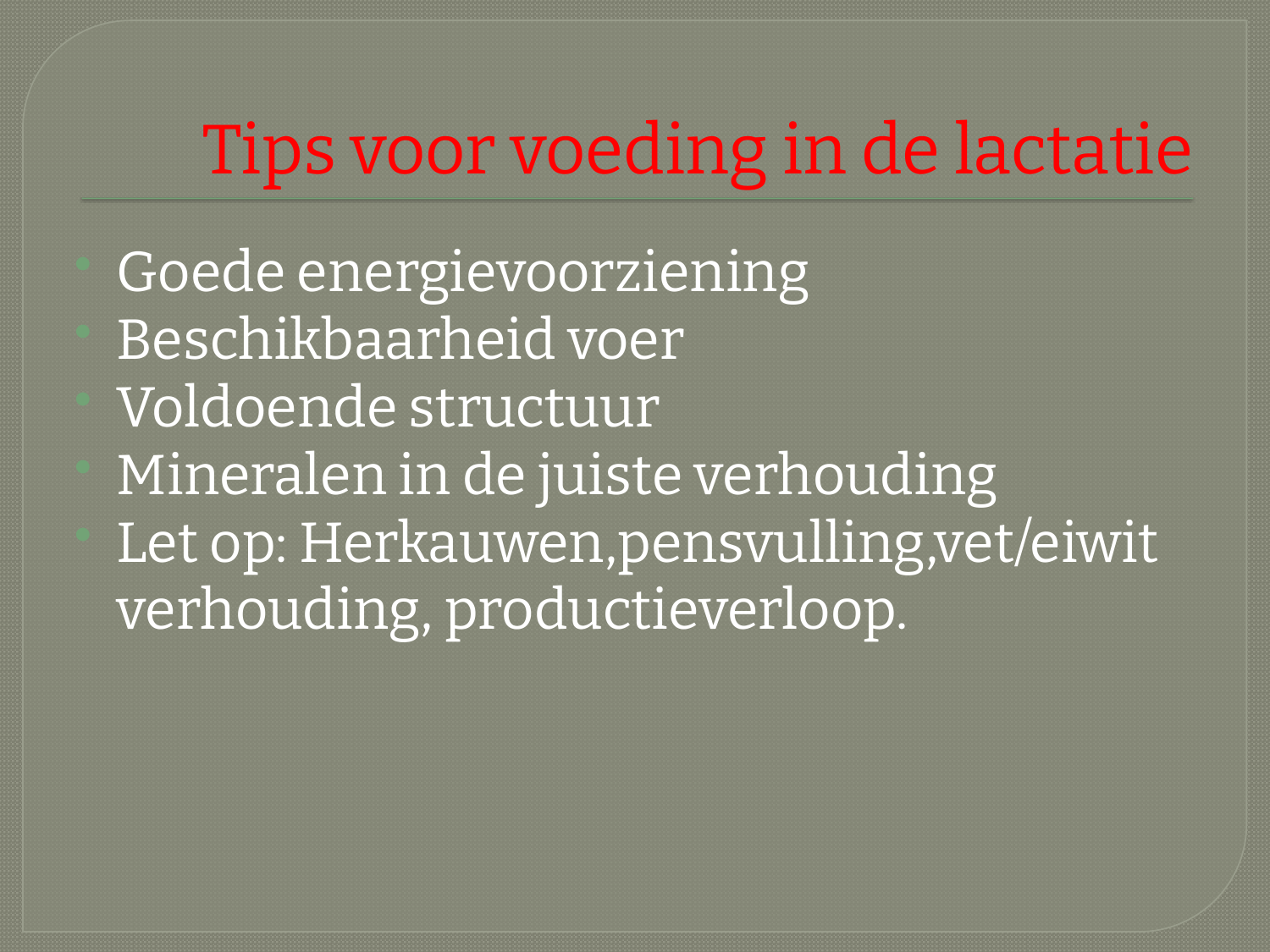

# Tips voor voeding in de lactatie
Goede energievoorziening
Beschikbaarheid voer
Voldoende structuur
Mineralen in de juiste verhouding
Let op: Herkauwen,pensvulling,vet/eiwit verhouding, productieverloop.